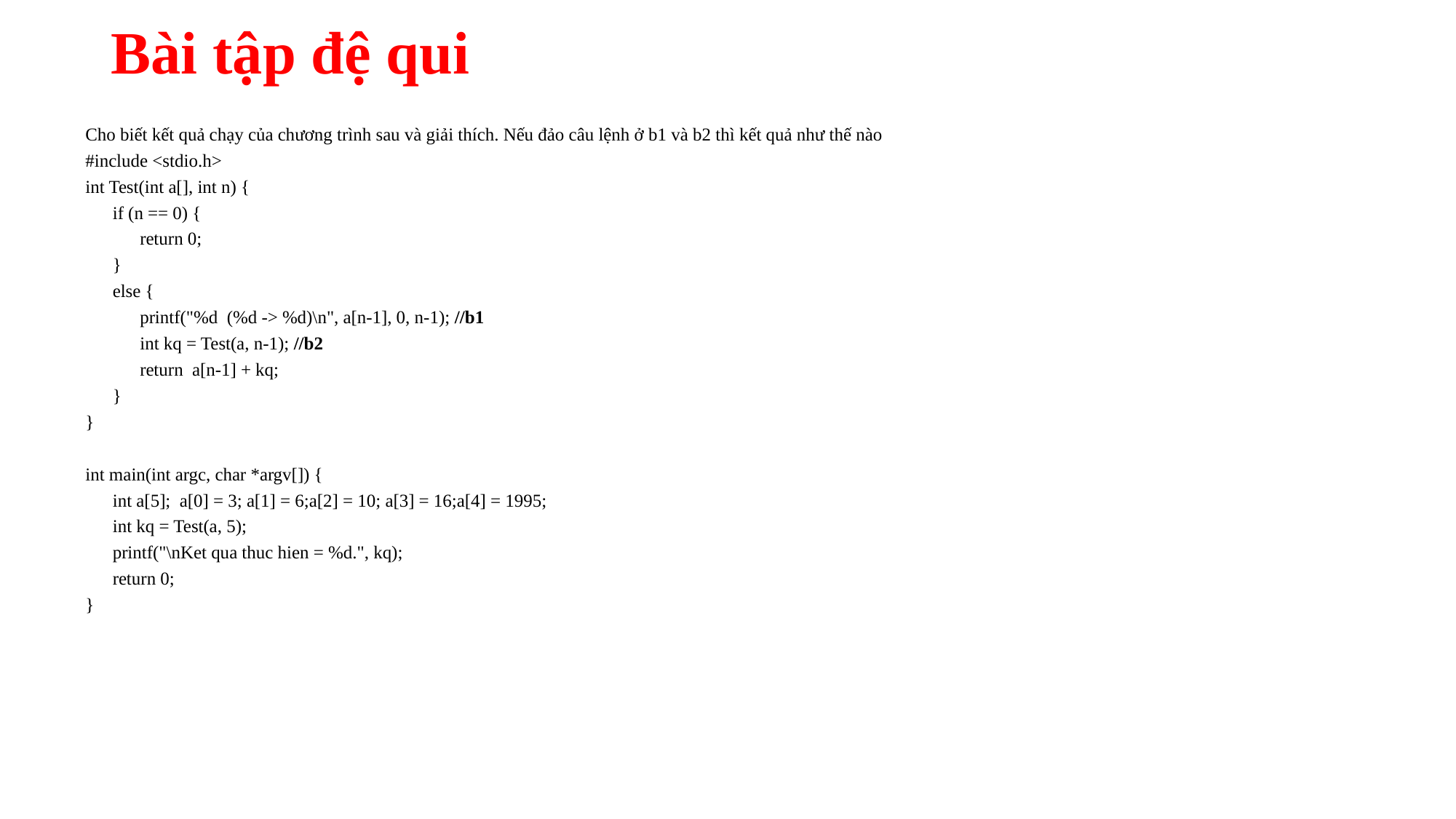

# Bài tập đệ qui
Cho biết kết quả chạy của chương trình sau và giải thích. Nếu đảo câu lệnh ở b1 và b2 thì kết quả như thế nào
#include <stdio.h>
int Test(int a[], int n) {
	if (n == 0) {
		return 0;
	}
	else {
		printf("%d  (%d -> %d)\n", a[n-1], 0, n-1); //b1
		int kq = Test(a, n-1); //b2
		return  a[n-1] + kq;
	}
}

int main(int argc, char *argv[]) {
	int a[5];  a[0] = 3; a[1] = 6;a[2] = 10; a[3] = 16;a[4] = 1995;
	int kq = Test(a, 5);
	printf("\nKet qua thuc hien = %d.", kq);
	return 0;
}